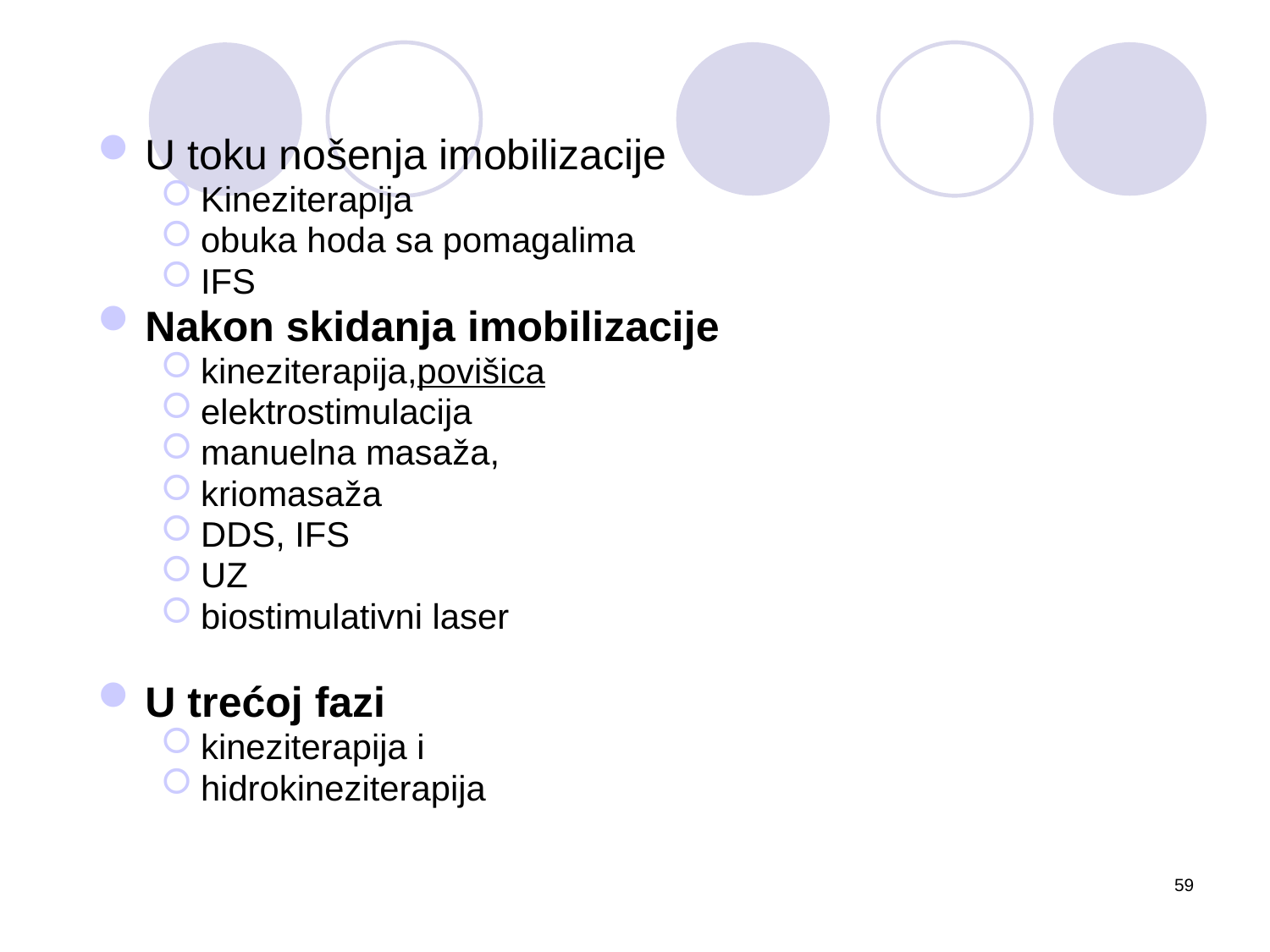

U toku nošenja imobilizacije
Kineziterapija
obuka hoda sa pomagalima
IFS
Nakon skidanja imobilizacije
kineziterapija,povišica
elektrostimulacija
manuelna masaža,
kriomasaža
DDS, IFS
UZ
biostimulativni laser

U trećoj fazi
kineziterapija i
hidrokineziterapija
59